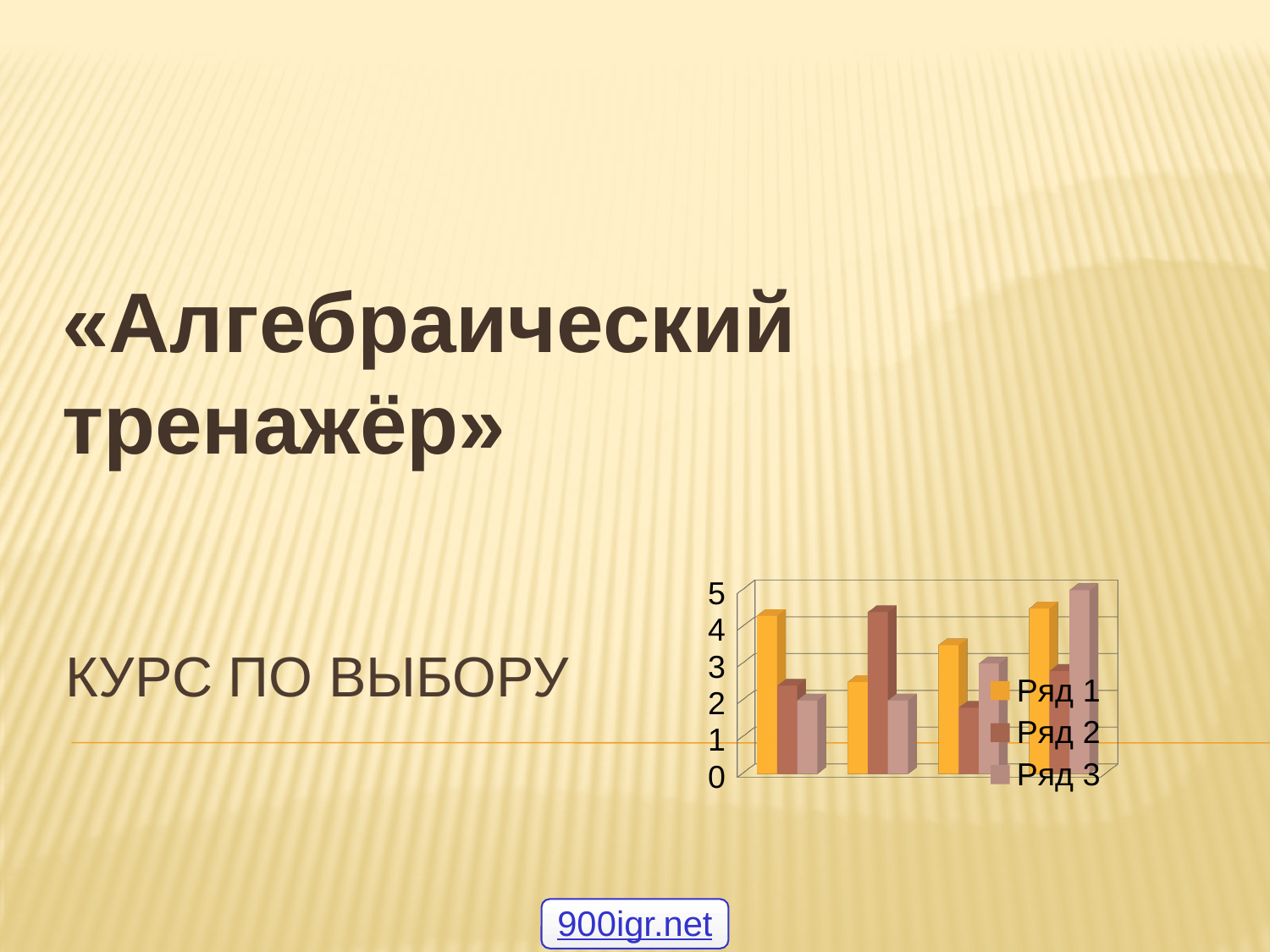

«Алгебраический тренажёр»

[unsupported chart]

# Курс по выбору
900igr.net